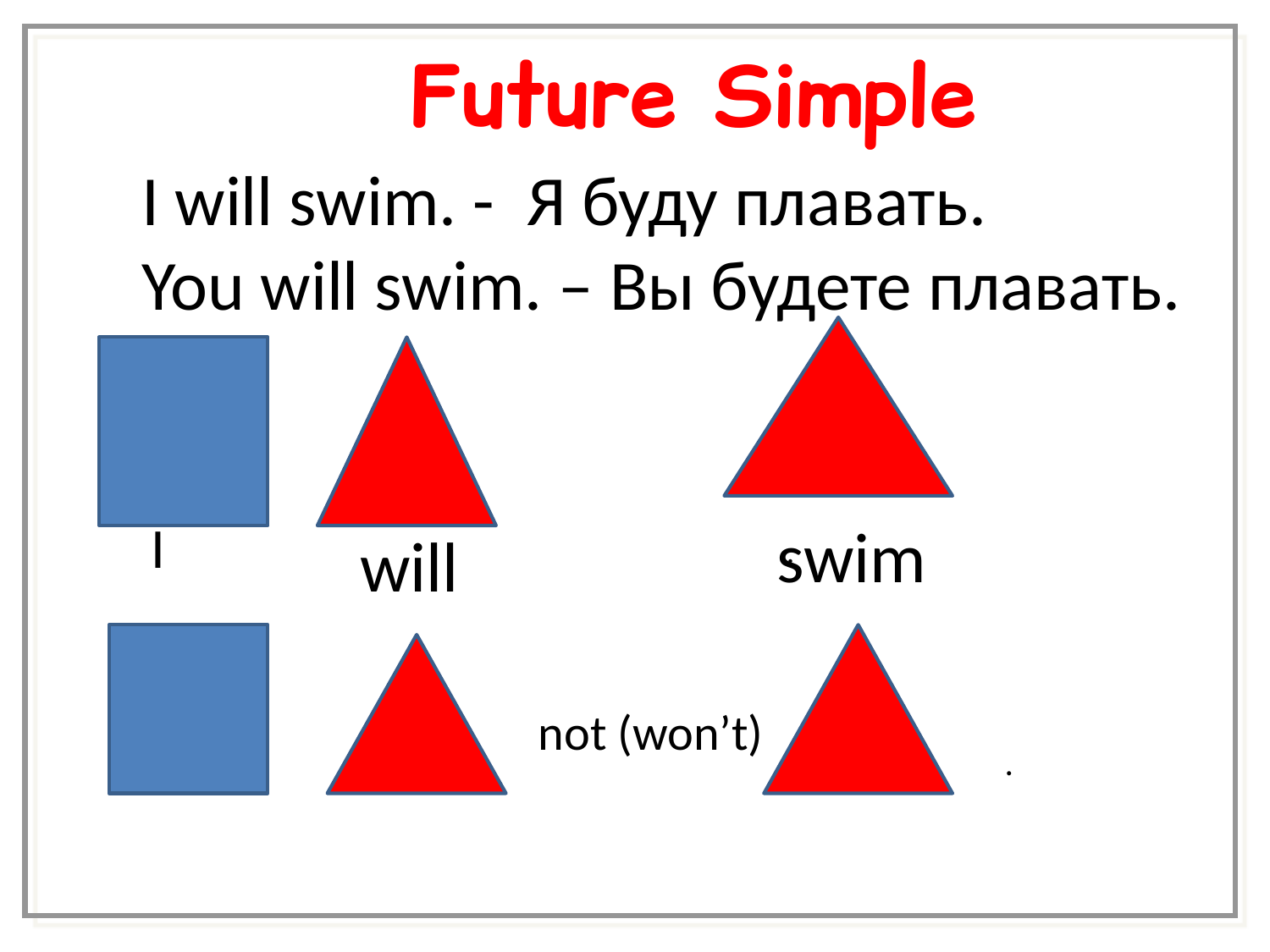

Future Simple
I will swim. -  Я буду плавать.
You will swim. – Вы будете плавать.

I
swim
will
.

not (won’t)
.